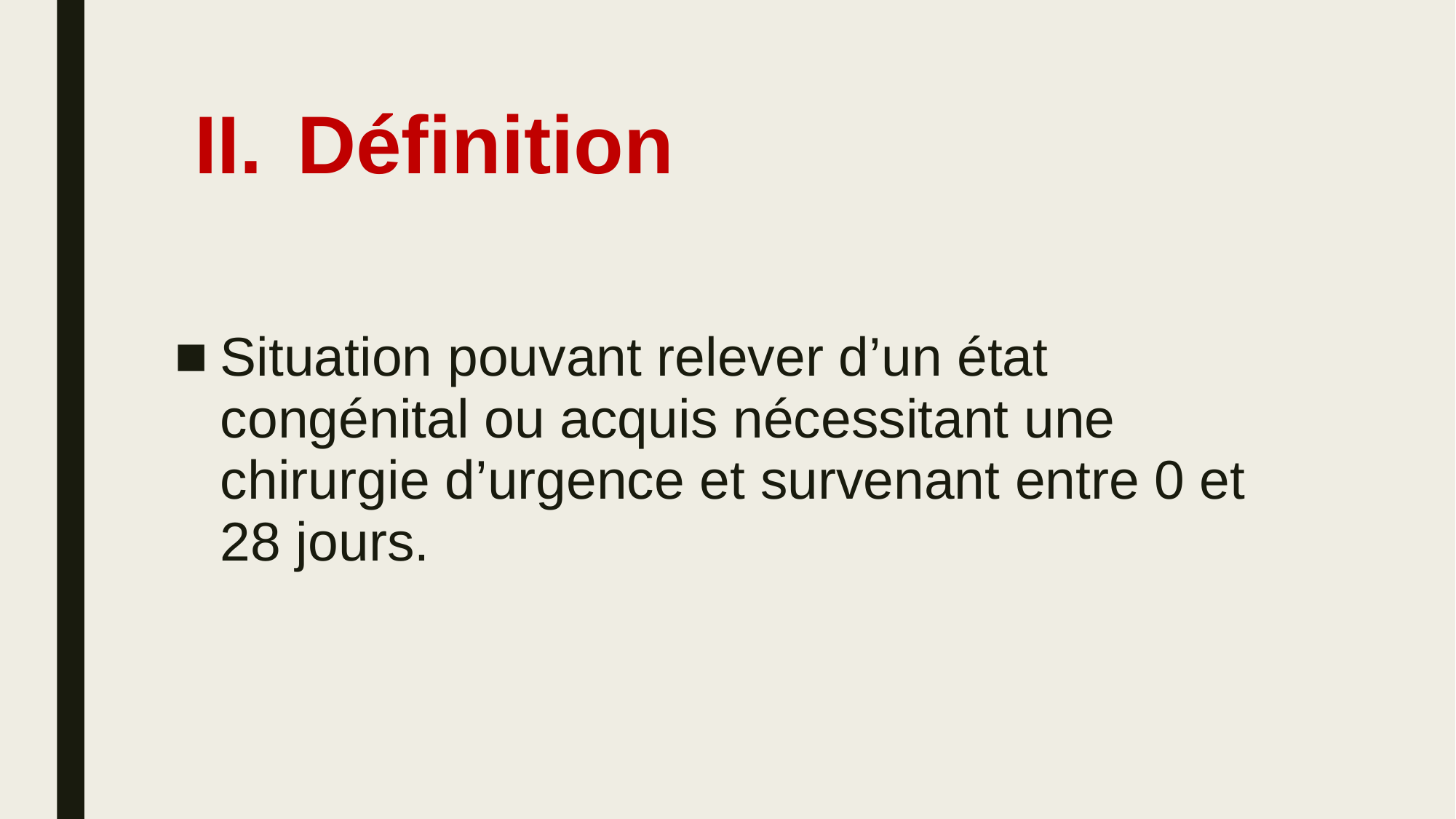

# Définition
Situation pouvant relever d’un état congénital ou acquis nécessitant une chirurgie d’urgence et survenant entre 0 et 28 jours.